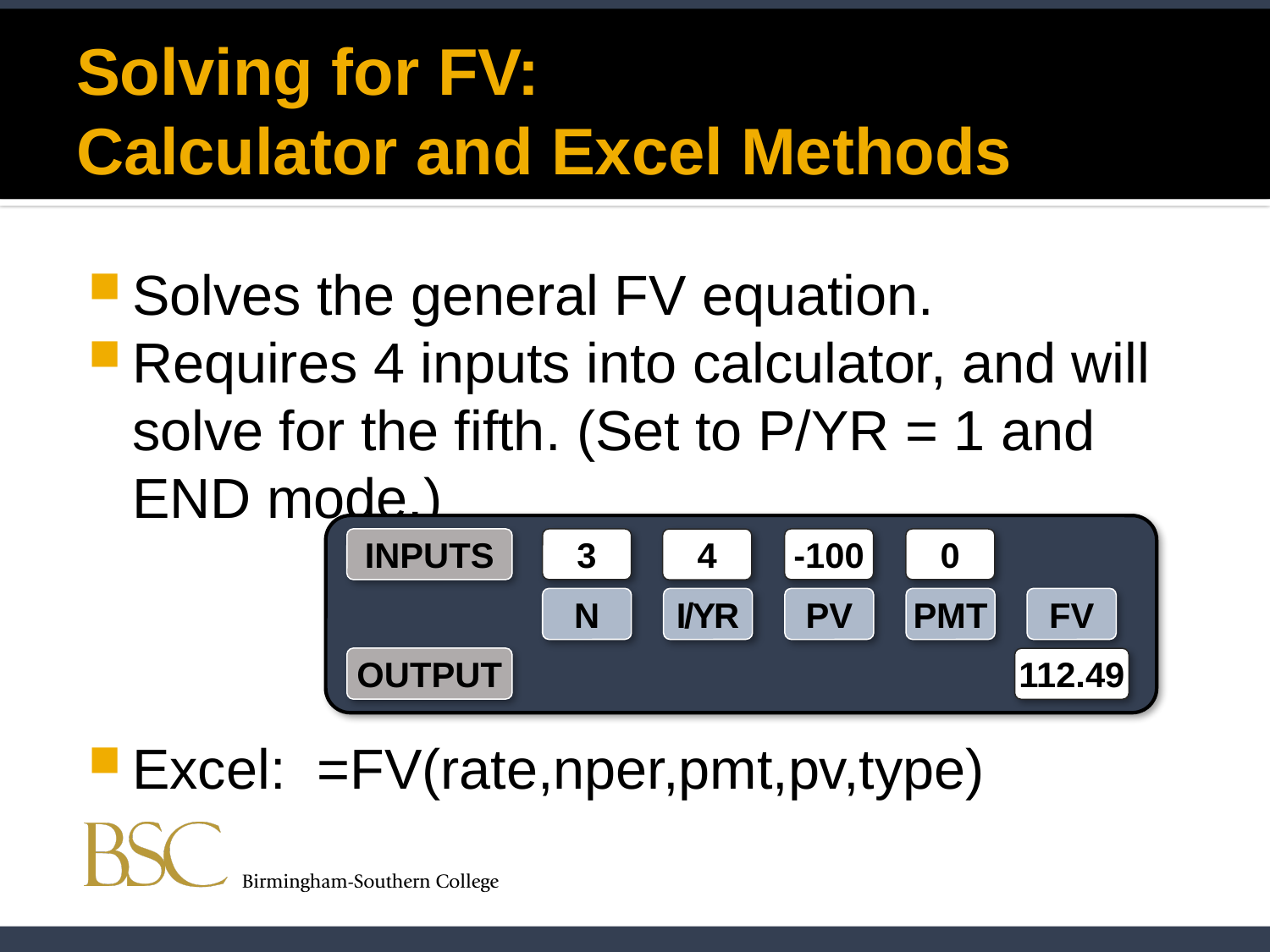

# Solving for FV: Calculator and Excel Methods
Solves the general FV equation.
Requires 4 inputs into calculator, and will solve for the fifth. (Set to P/YR = 1 and END mode.)

Excel:  =FV(rate,nper,pmt,pv,type)

INPUTS
3
4
0
N
I/YR
PV
PMT
FV
OUTPUT
-100
112.49